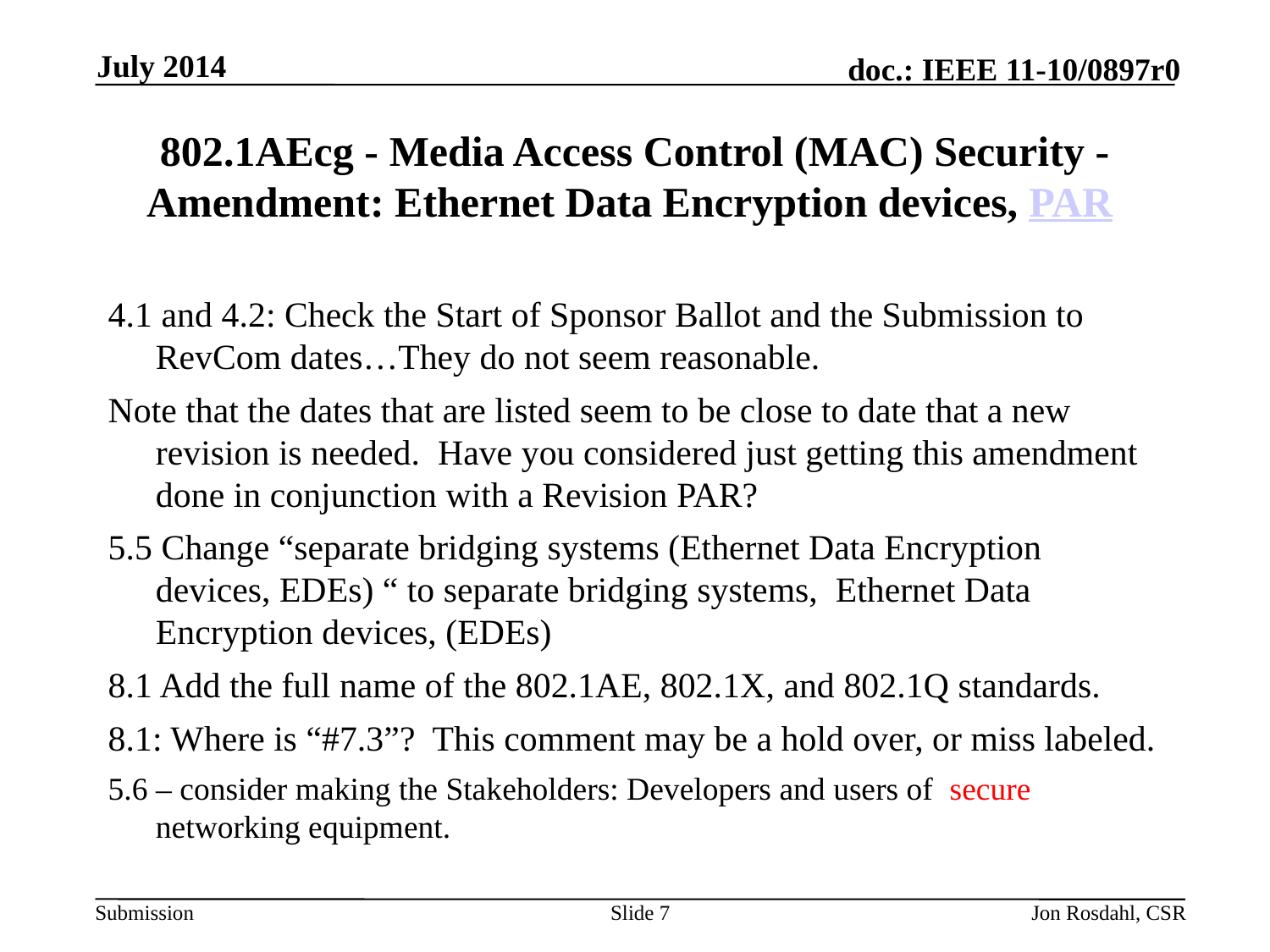

July 2014
# 802.1AEcg - Media Access Control (MAC) Security - Amendment: Ethernet Data Encryption devices, PAR
4.1 and 4.2: Check the Start of Sponsor Ballot and the Submission to RevCom dates…They do not seem reasonable.
Note that the dates that are listed seem to be close to date that a new revision is needed.  Have you considered just getting this amendment done in conjunction with a Revision PAR?
5.5 Change “separate bridging systems (Ethernet Data Encryption devices, EDEs) “ to separate bridging systems,  Ethernet Data Encryption devices, (EDEs)
8.1 Add the full name of the 802.1AE, 802.1X, and 802.1Q standards.
8.1: Where is “#7.3”?  This comment may be a hold over, or miss labeled.
5.6 – consider making the Stakeholders: Developers and users of  secure networking equipment.
Slide 7
Jon Rosdahl, CSR